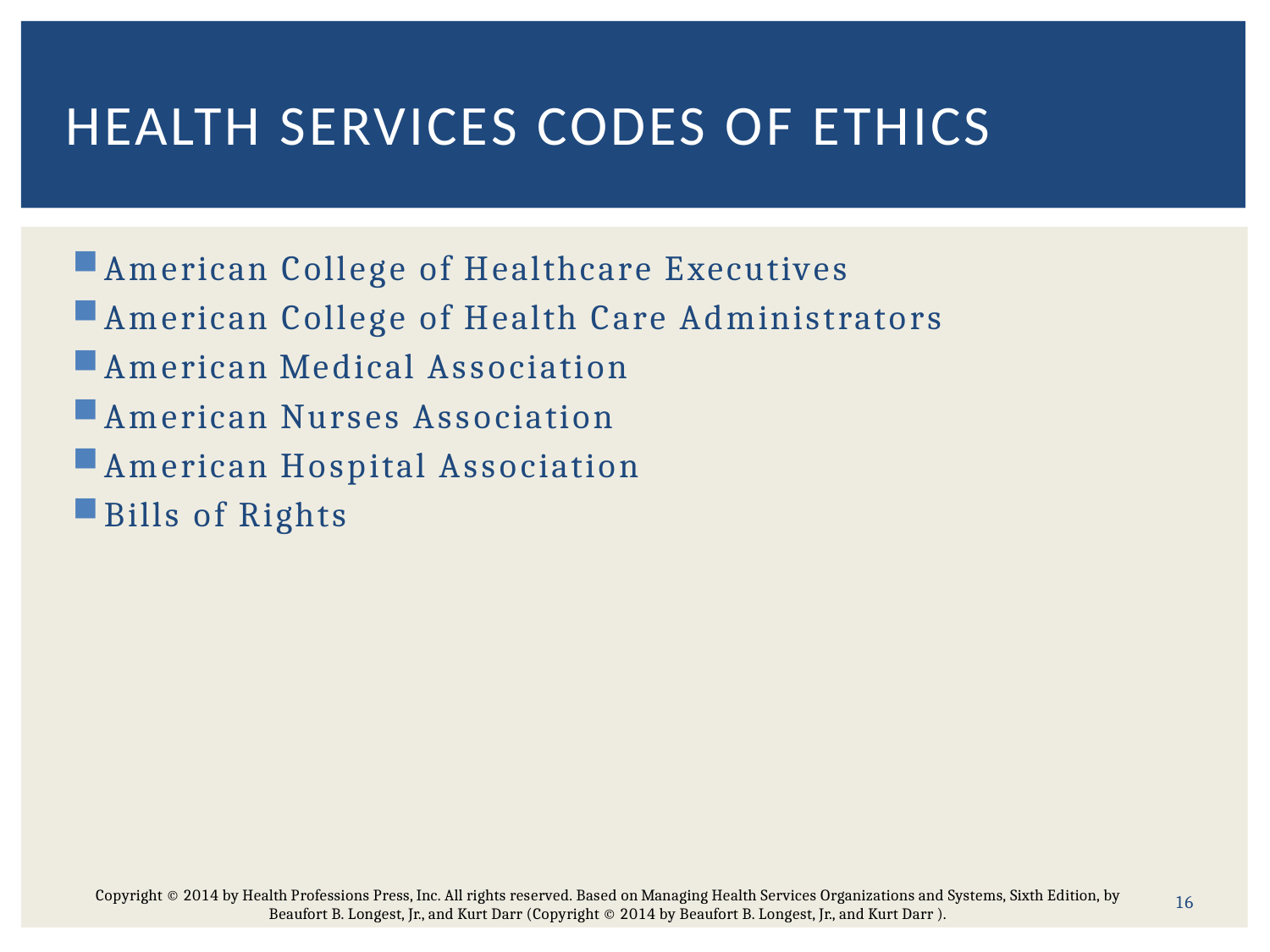

# Health Services Codes of Ethics
American College of Healthcare Executives
American College of Health Care Administrators
American Medical Association
American Nurses Association
American Hospital Association
Bills of Rights

16